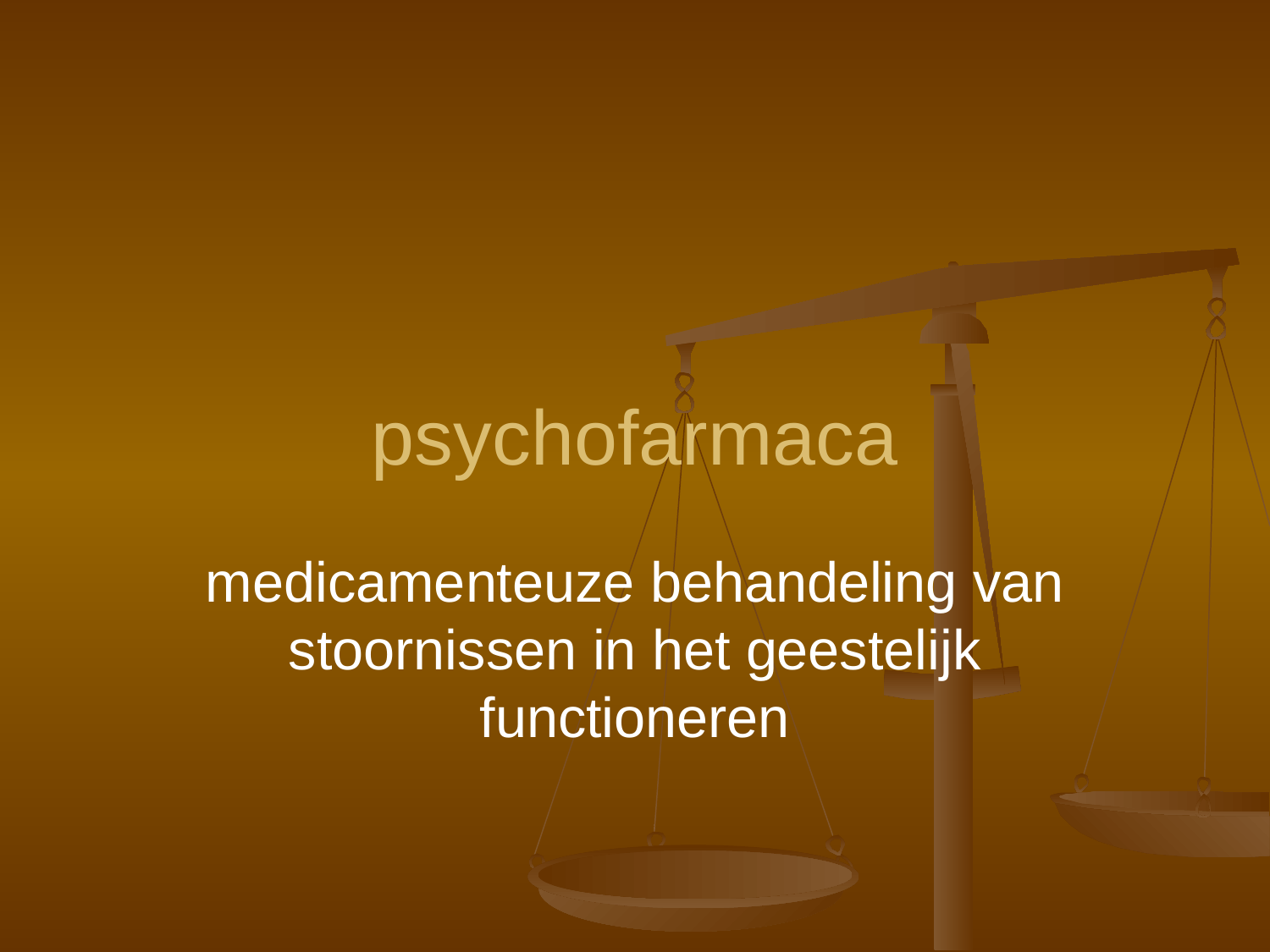

# psychofarmaca
medicamenteuze behandeling van stoornissen in het geestelijk functioneren